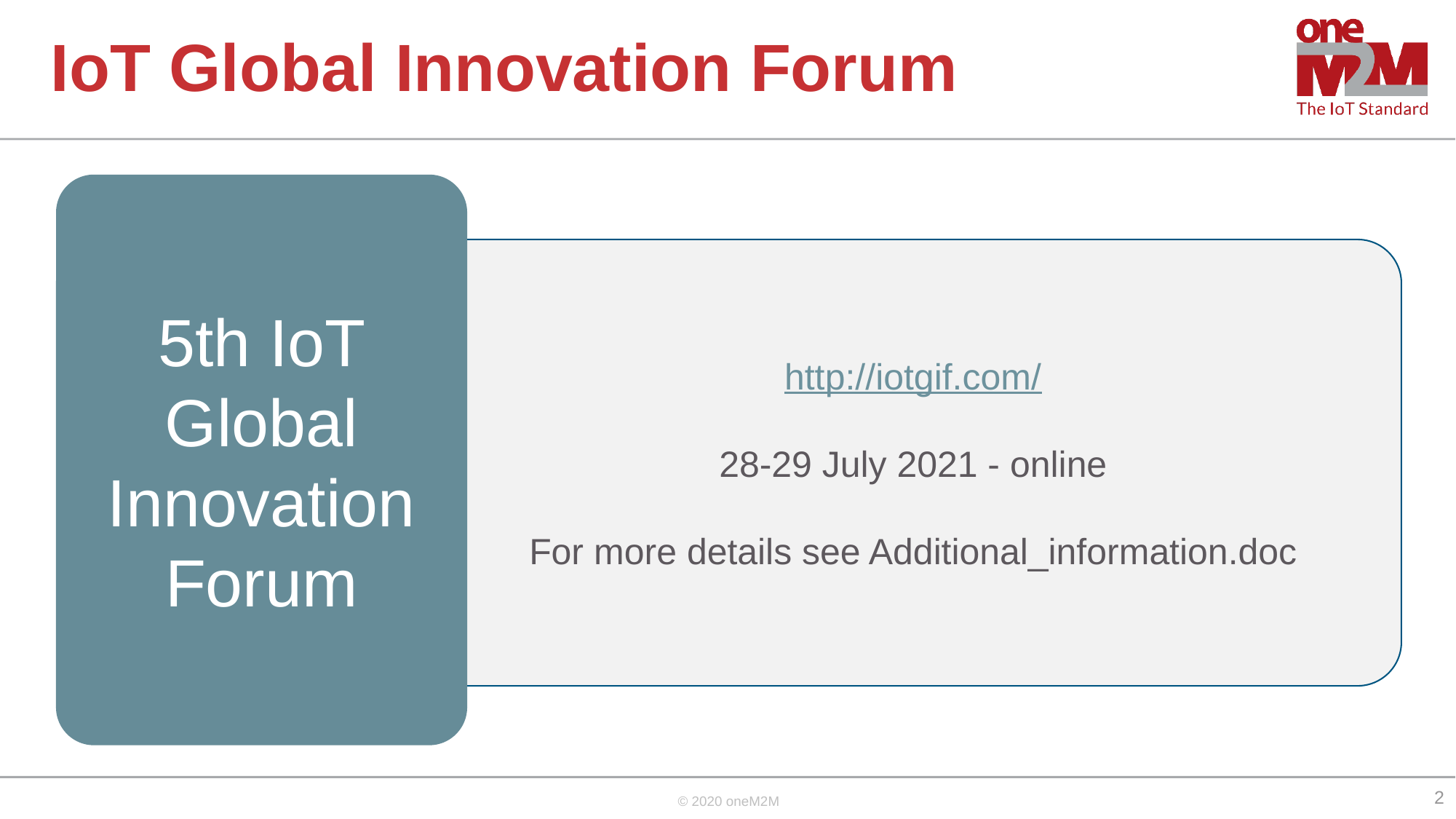

# IoT Global Innovation Forum
5th IoT Global Innovation Forum
http://iotgif.com/

28-29 July 2021 - online

For more details see Additional_information.doc
2